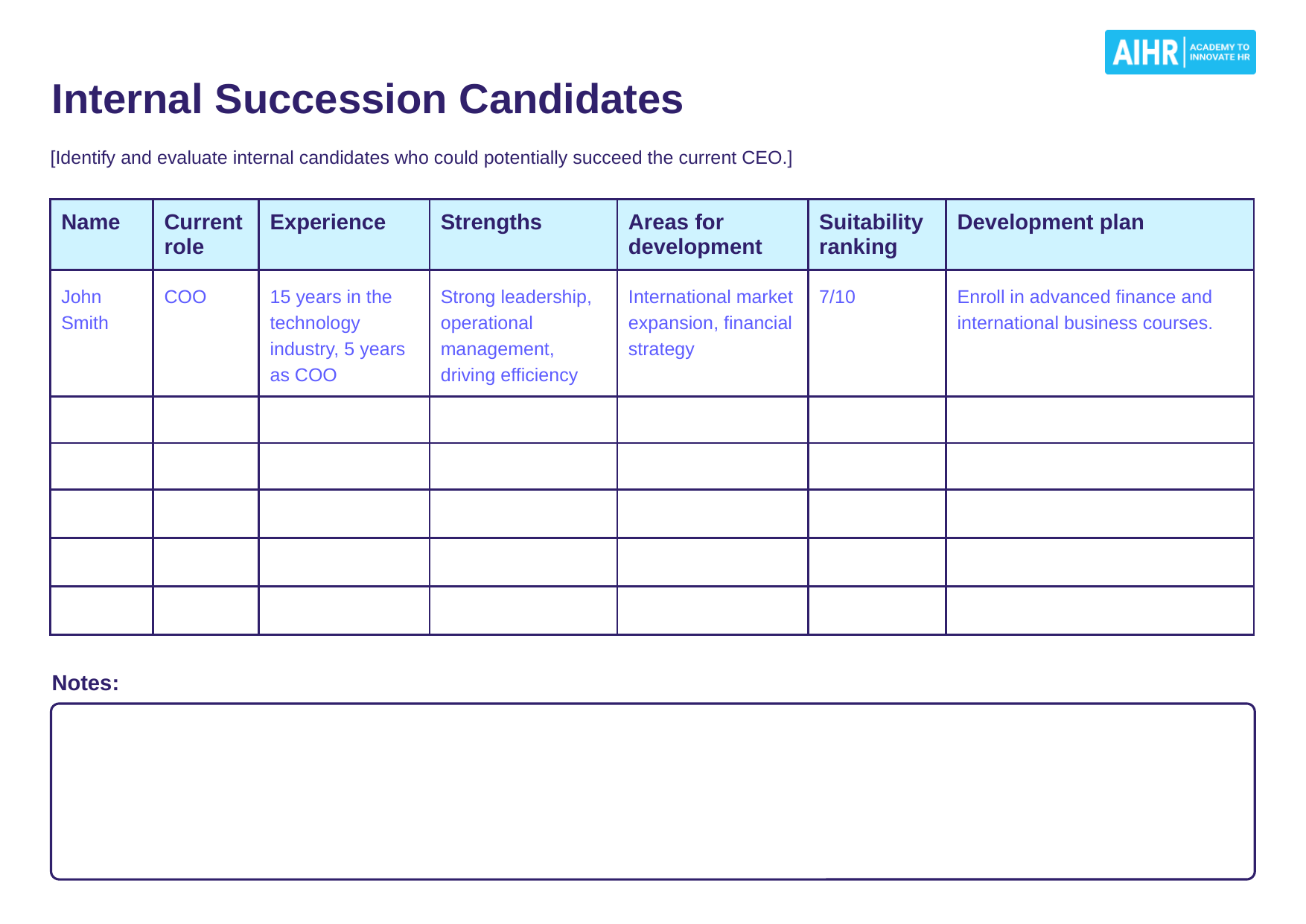

# Internal Succession Candidates
[Identify and evaluate internal candidates who could potentially succeed the current CEO.]
| Name | Current role | Experience | Strengths | Areas for development | Suitability ranking | Development plan |
| --- | --- | --- | --- | --- | --- | --- |
| John Smith | COO | 15 years in the technology industry, 5 years as COO | Strong leadership, operational management, driving efficiency | International market expansion, financial strategy | 7/10 | Enroll in advanced finance and international business courses. |
|  |  |  |  |  |  |  |
|  |  |  |  |  |  |  |
|  |  |  |  |  |  |  |
|  |  |  |  |  |  |  |
|  |  |  |  |  |  |  |
Notes: